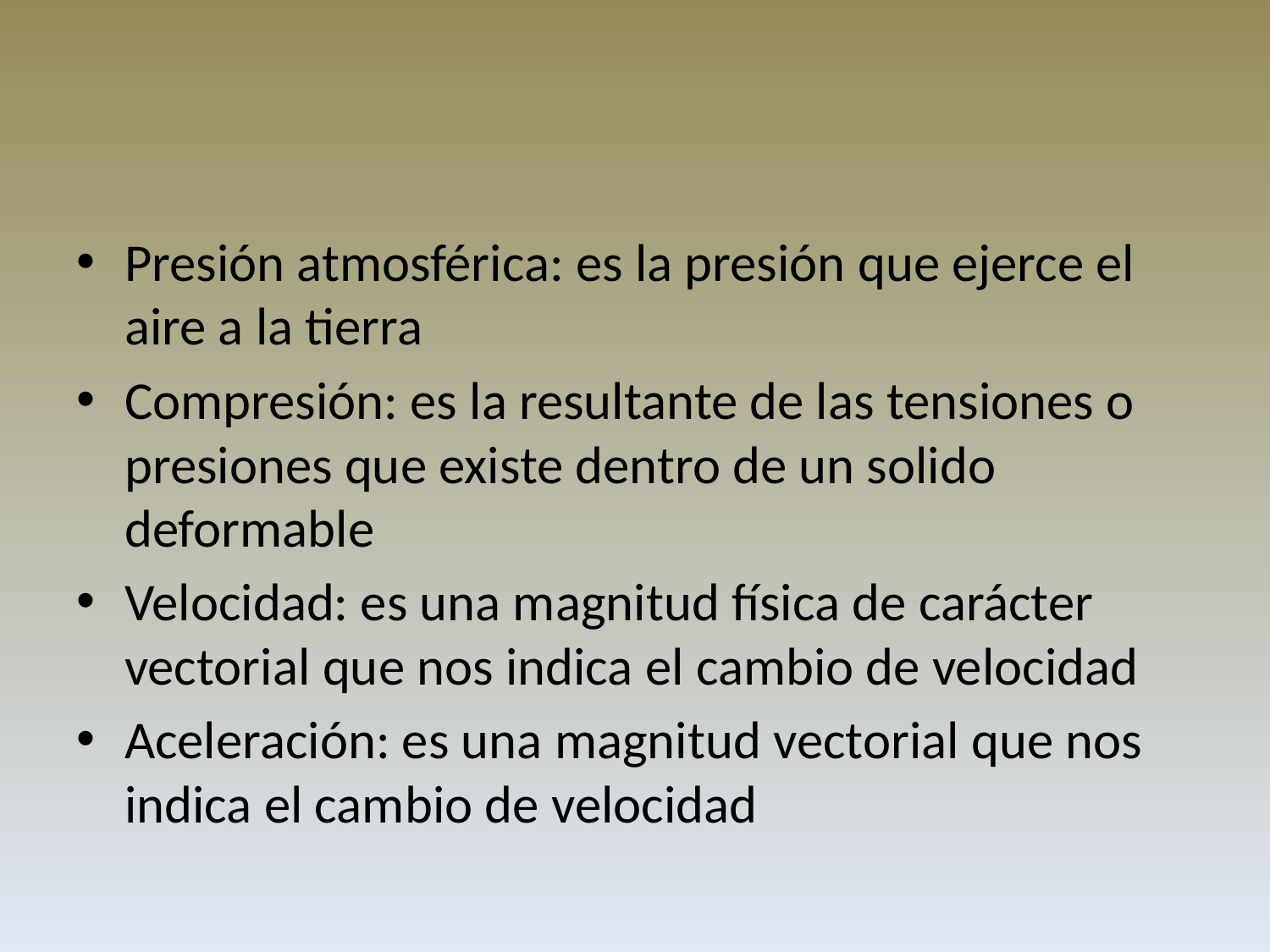

#
Presión atmosférica: es la presión que ejerce el aire a la tierra
Compresión: es la resultante de las tensiones o presiones que existe dentro de un solido deformable
Velocidad: es una magnitud física de carácter vectorial que nos indica el cambio de velocidad
Aceleración: es una magnitud vectorial que nos indica el cambio de velocidad